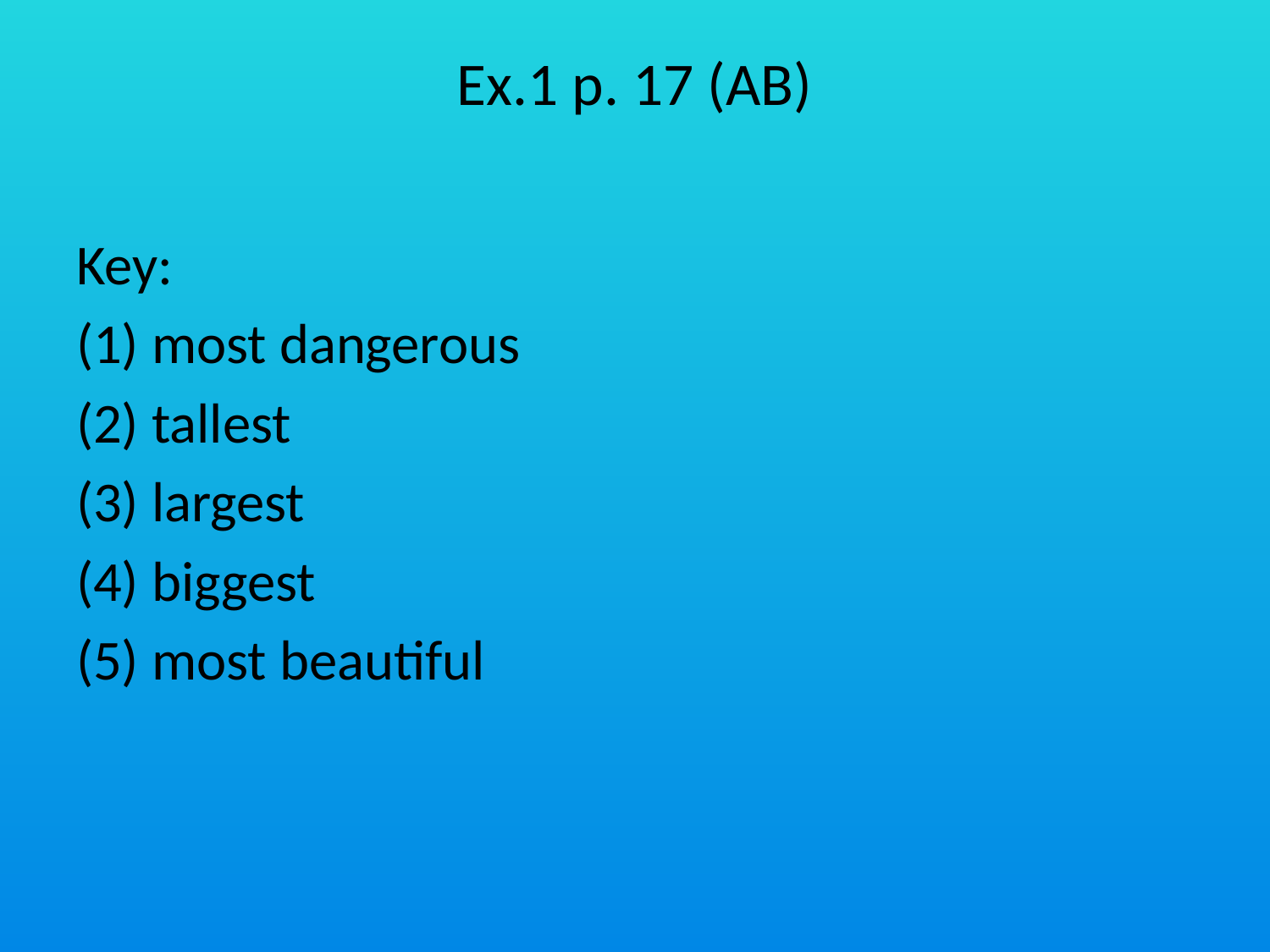

# Ex.1 p. 17 (AB)
Key:
(1) most dangerous
(2) tallest
(3) largest
(4) biggest
(5) most beautiful